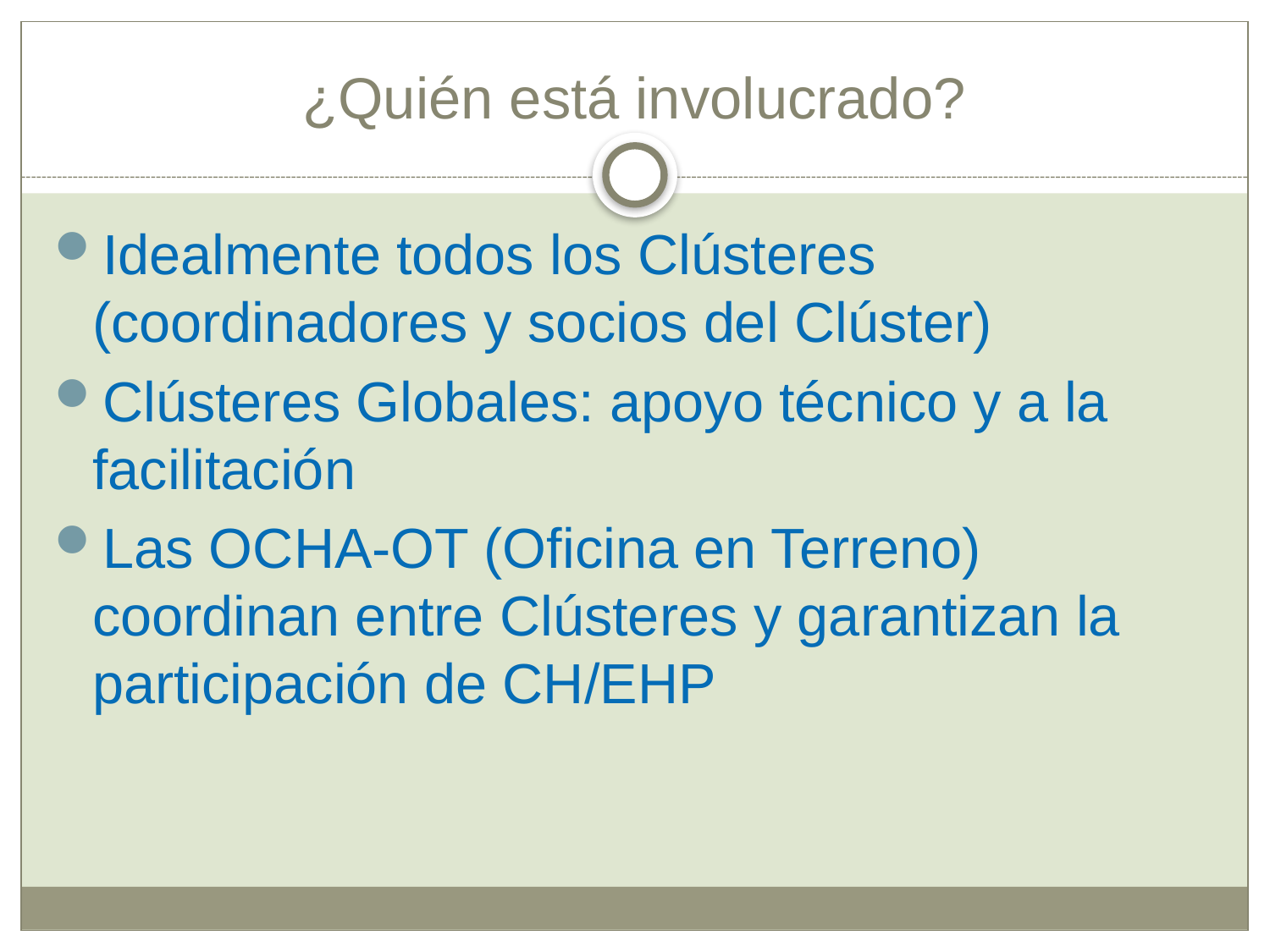

# ¿Quién está involucrado?
Idealmente todos los Clústeres (coordinadores y socios del Clúster)
Clústeres Globales: apoyo técnico y a la facilitación
Las OCHA-OT (Oficina en Terreno) coordinan entre Clústeres y garantizan la participación de CH/EHP